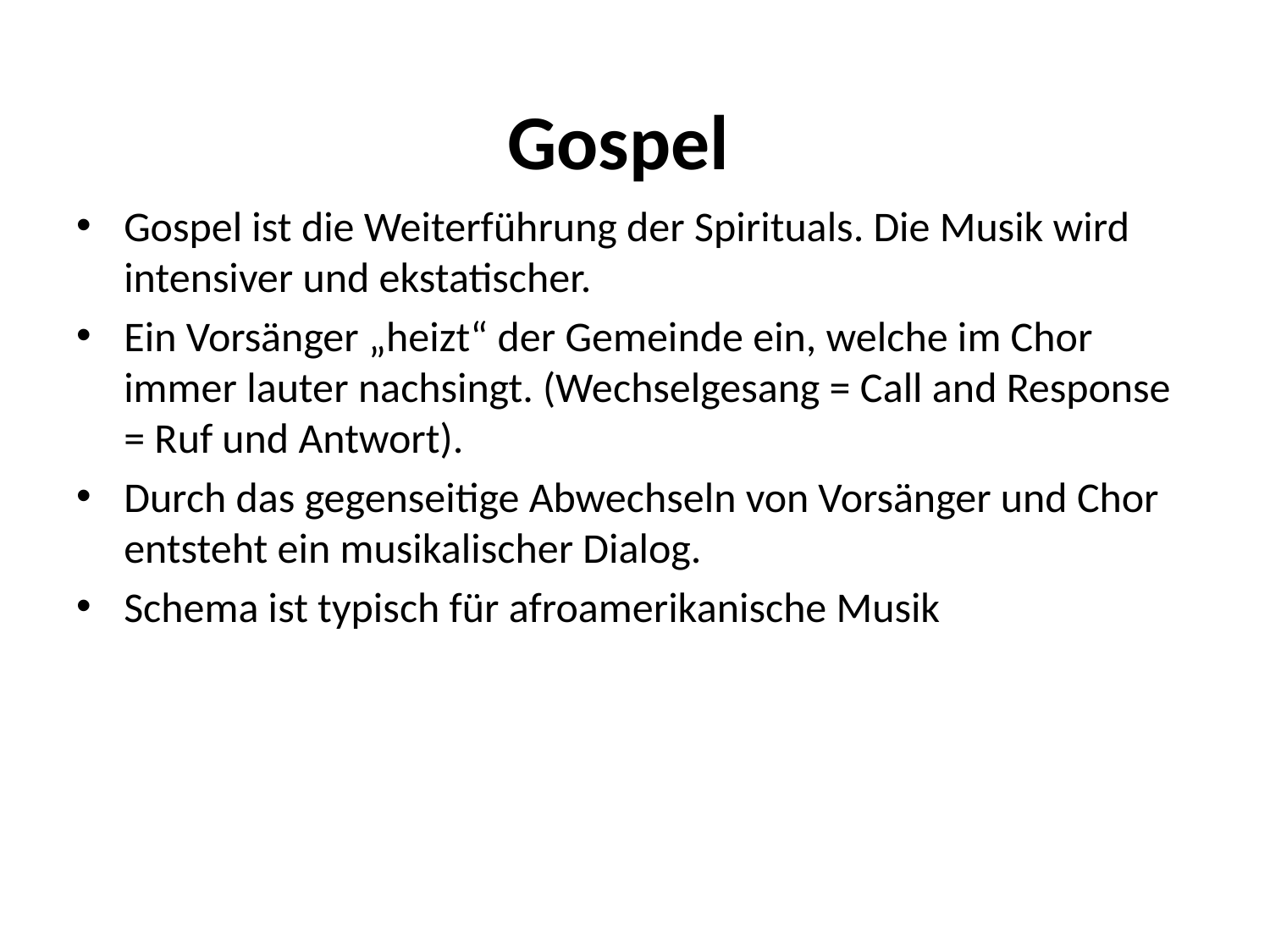

Gospel
Gospel ist die Weiterführung der Spirituals. Die Musik wird intensiver und ekstatischer.
Ein Vorsänger „heizt“ der Gemeinde ein, welche im Chor immer lauter nachsingt. (Wechselgesang = Call and Response = Ruf und Antwort).
Durch das gegenseitige Abwechseln von Vorsänger und Chor entsteht ein musikalischer Dialog.
Schema ist typisch für afroamerikanische Musik